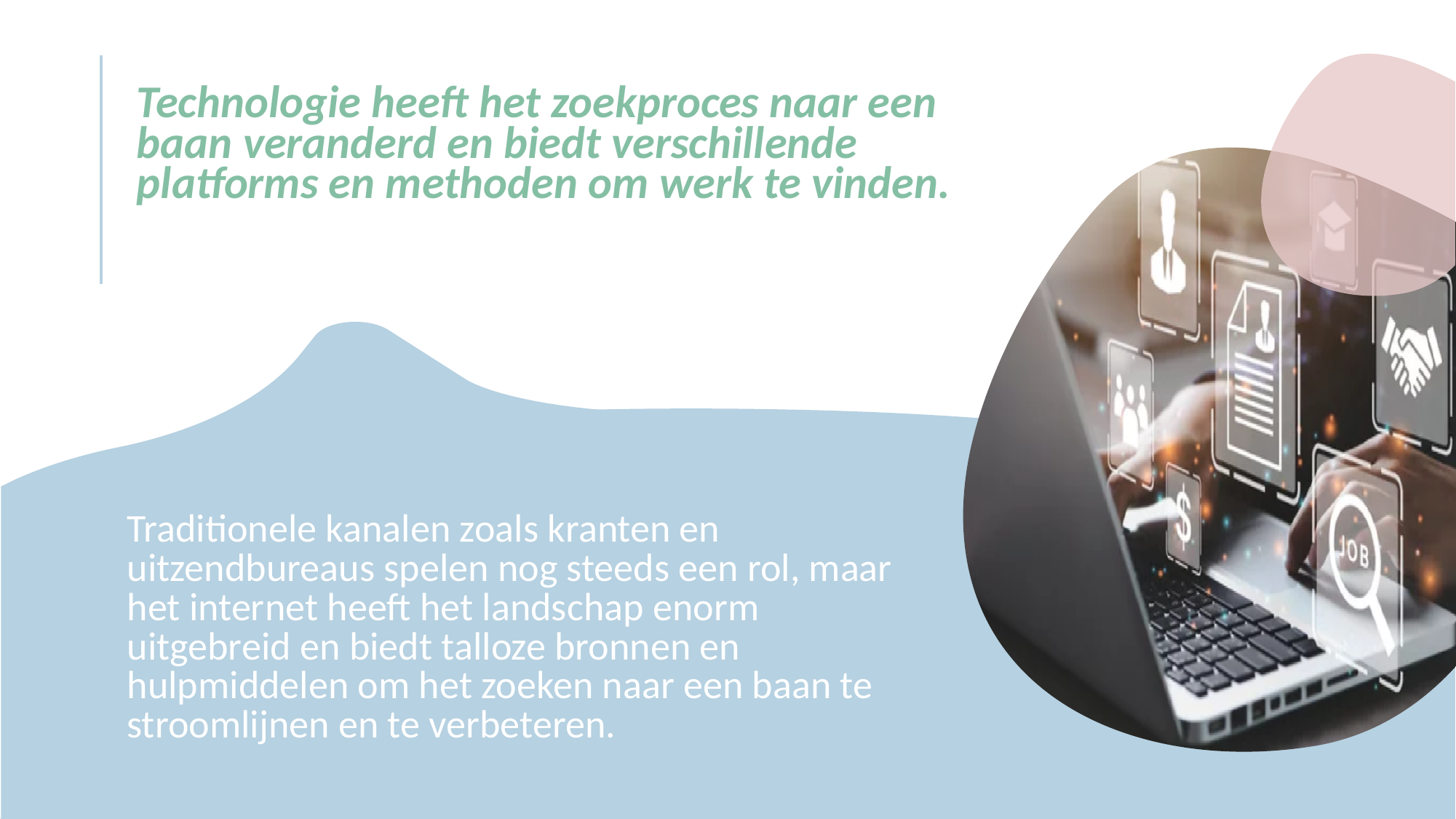

Technologie heeft het zoekproces naar een baan veranderd en biedt verschillende platforms en methoden om werk te vinden.

Traditionele kanalen zoals kranten en uitzendbureaus spelen nog steeds een rol, maar het internet heeft het landschap enorm uitgebreid en biedt talloze bronnen en hulpmiddelen om het zoeken naar een baan te stroomlijnen en te verbeteren.